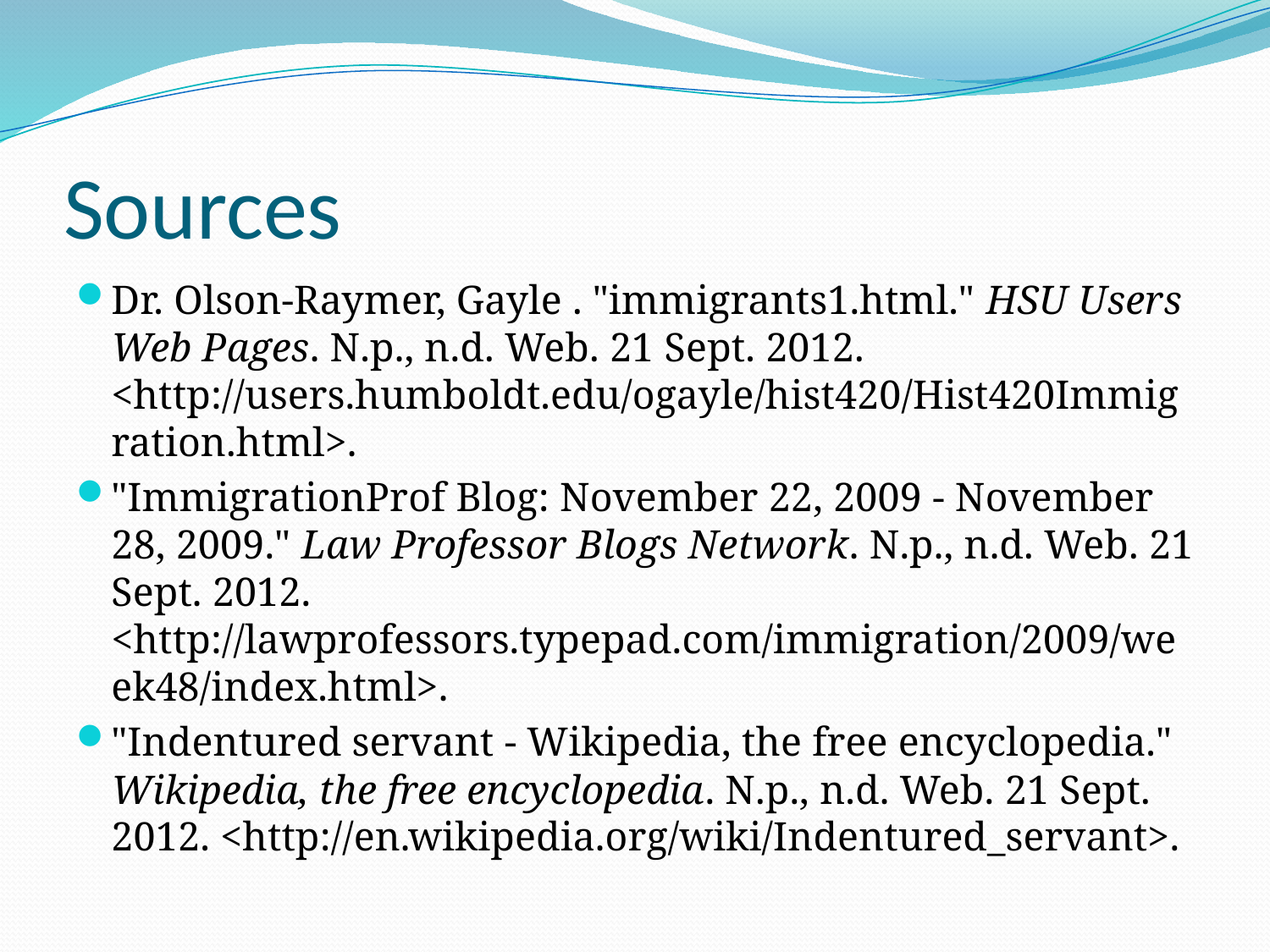

# Sources
Dr. Olson-Raymer, Gayle . "immigrants1.html." HSU Users Web Pages. N.p., n.d. Web. 21 Sept. 2012. <http://users.humboldt.edu/ogayle/hist420/Hist420Immigration.html>.
"ImmigrationProf Blog: November 22, 2009 - November 28, 2009." Law Professor Blogs Network. N.p., n.d. Web. 21 Sept. 2012. <http://lawprofessors.typepad.com/immigration/2009/week48/index.html>.
"Indentured servant - Wikipedia, the free encyclopedia." Wikipedia, the free encyclopedia. N.p., n.d. Web. 21 Sept. 2012. <http://en.wikipedia.org/wiki/Indentured_servant>.